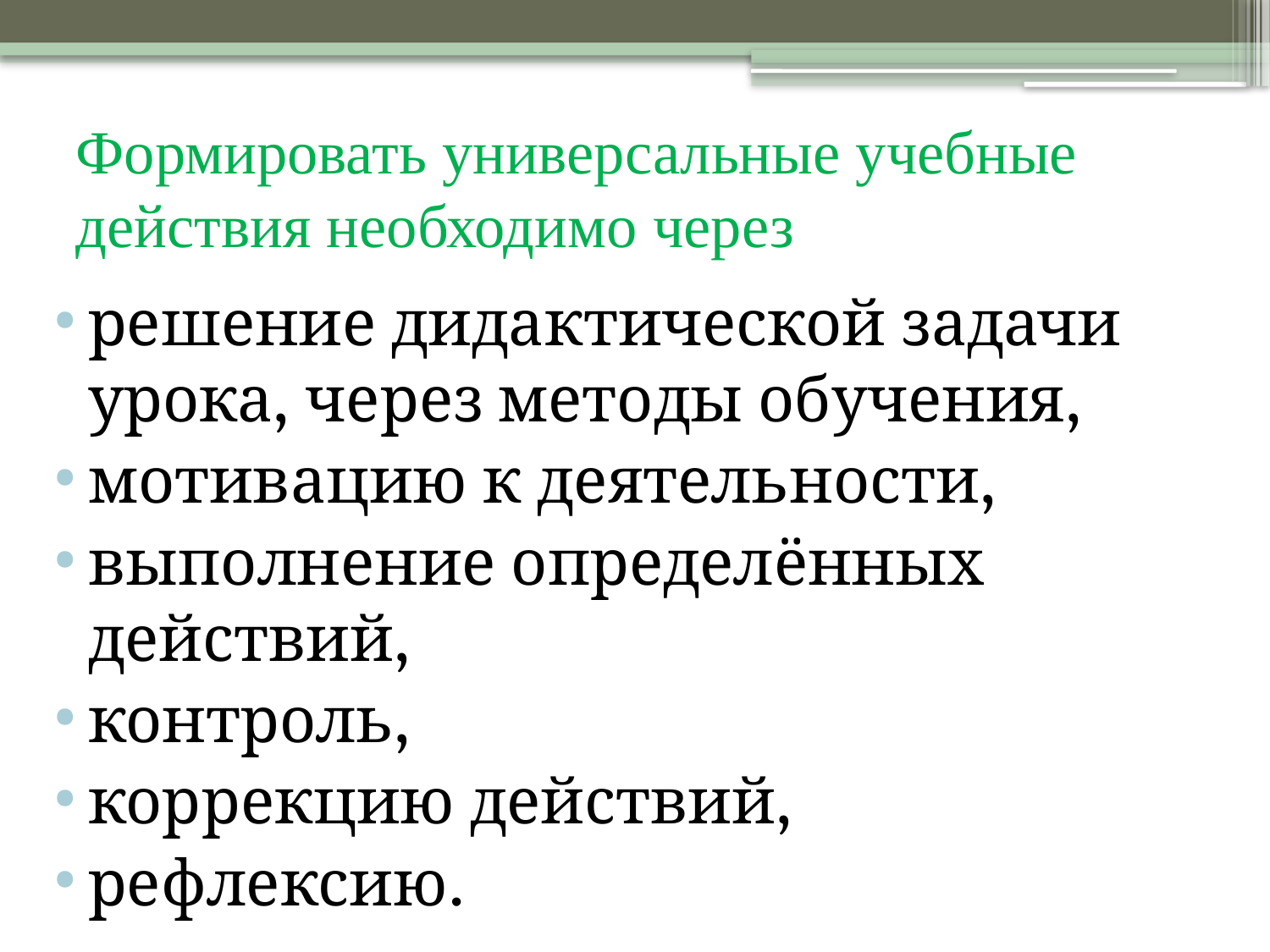

# Формировать универсальные учебные действия необходимо через
решение дидактической задачи урока, через методы обучения,
мотивацию к деятельности,
выполнение определённых действий,
контроль,
коррекцию действий,
рефлексию.